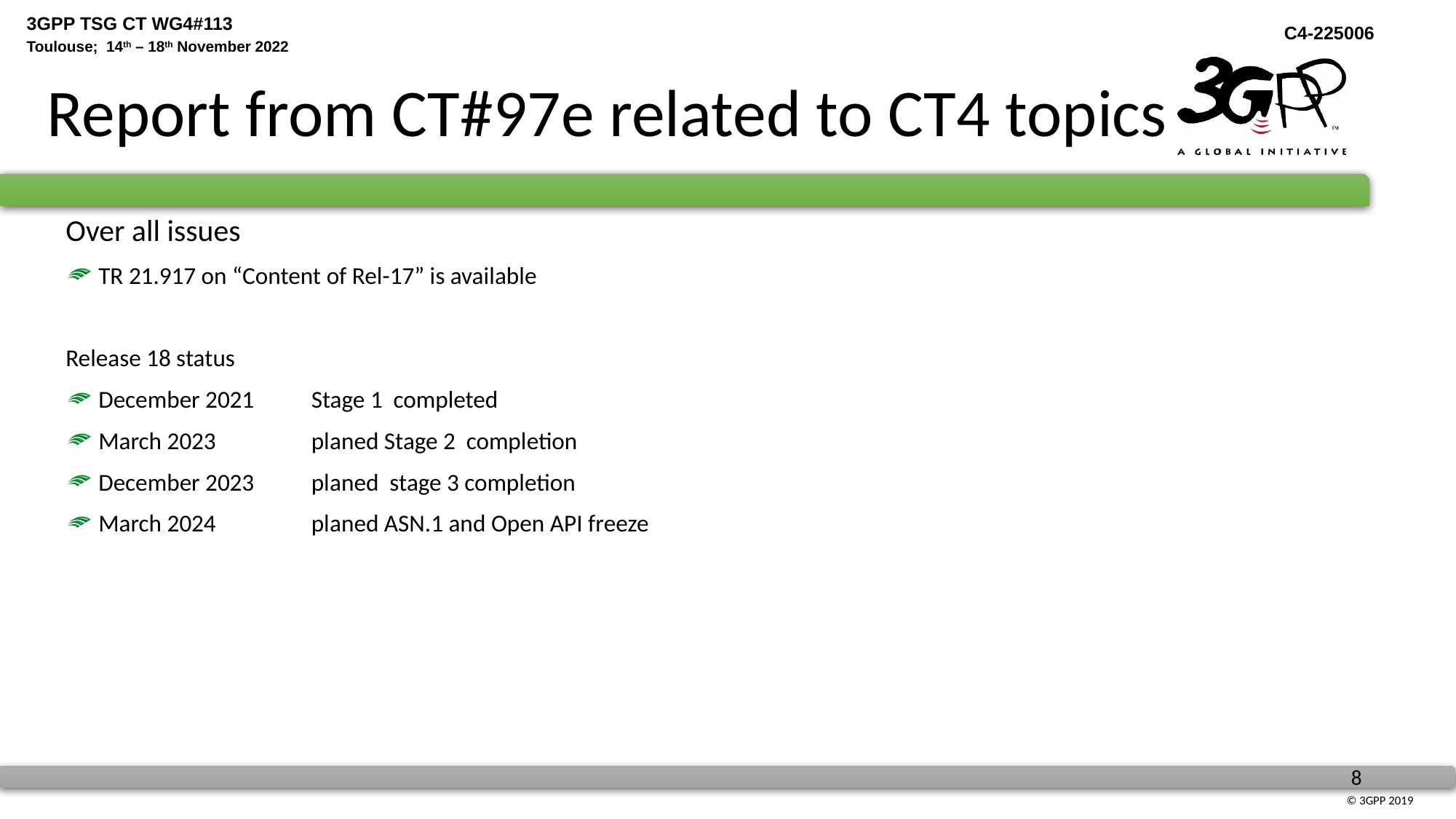

# Report from CT#97e related to CT4 topics
Over all issues
 TR 21.917 on “Content of Rel-17” is available

Release 18 status
 December 2021	Stage 1  completed
 March 2023	planed Stage 2  completion
 December 2023	planed  stage 3 completion
 March 2024	planed ASN.1 and Open API freeze